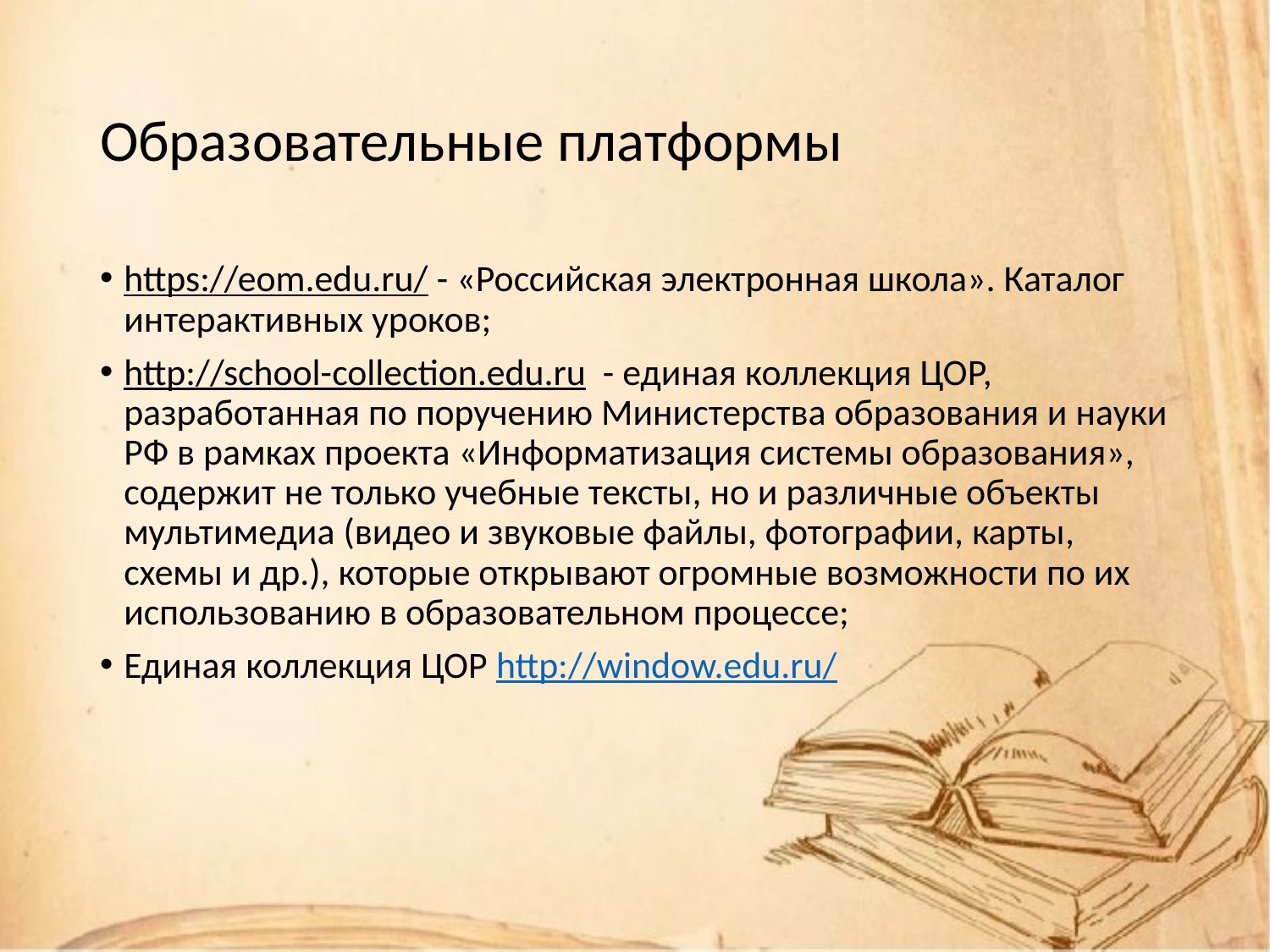

# Образовательные платформы
https://eom.edu.ru/ - «Российская электронная школа». Каталог интерактивных уроков;
http://school-collection.edu.ru  - единая коллекция ЦОР, разработанная по поручению Министерства образования и науки РФ в рамках проекта «Информатизация системы образования», содержит не только учебные тексты, но и различные объекты мультимедиа (видео и звуковые файлы, фотографии, карты, схемы и др.), которые открывают огромные возможности по их использованию в образовательном процессе;
Единая коллекция ЦОР http://window.edu.ru/